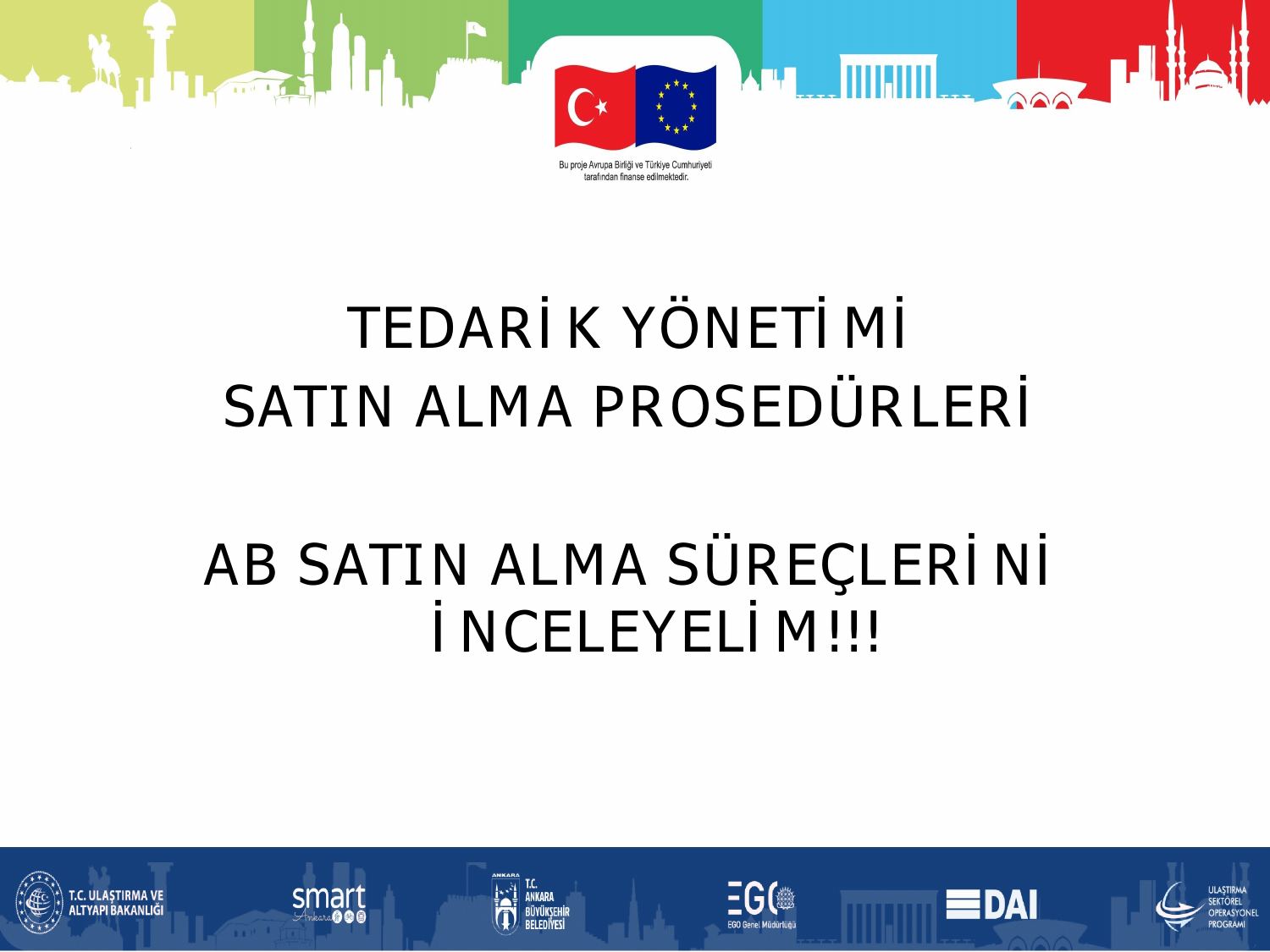

TEDARİK YÖNETİMİ
SATIN ALMA PROSEDÜRLERİ

AB SATIN ALMA SÜREÇLERİNİ İNCELEYELİM!!!